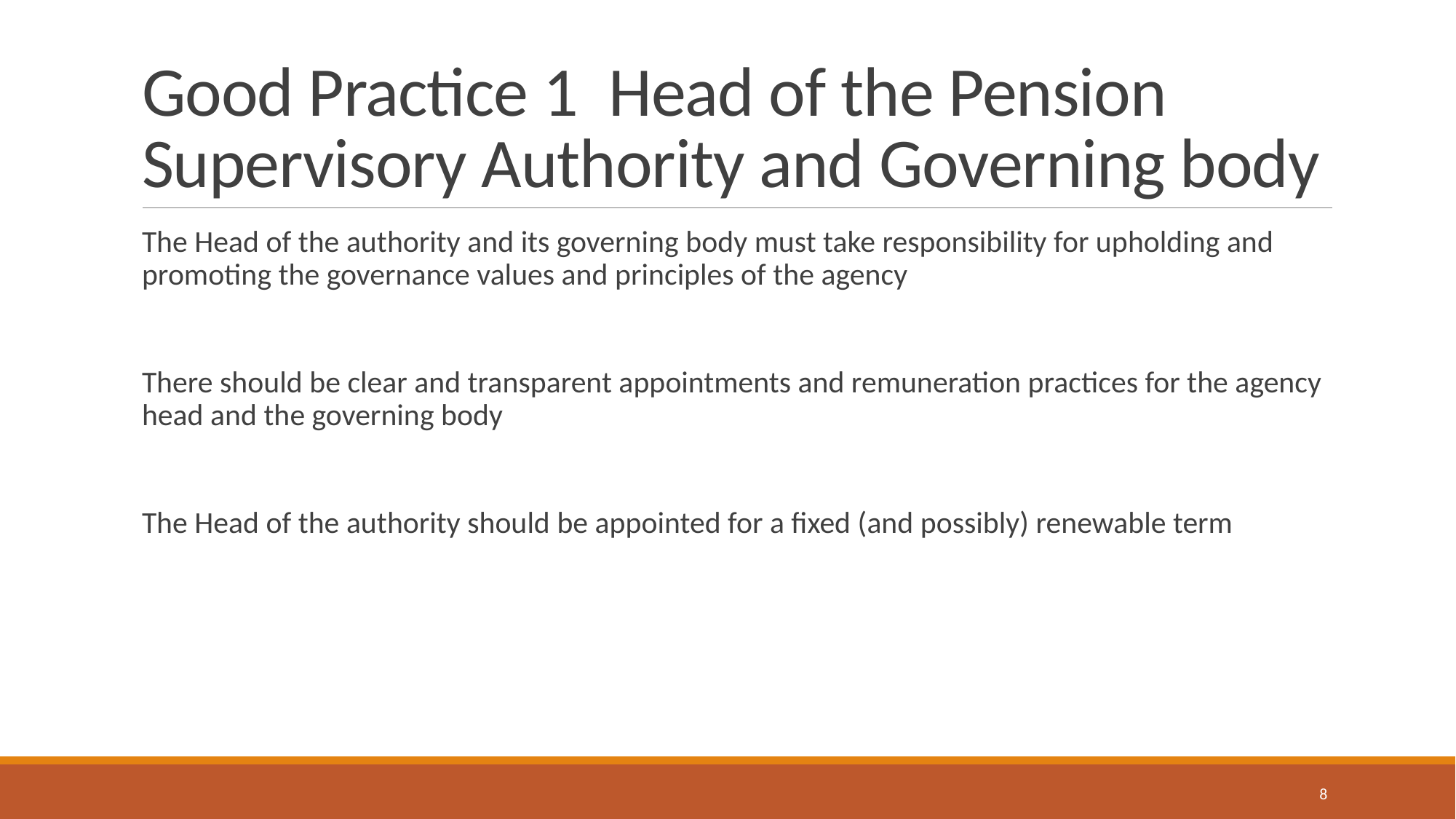

# Good Practice 1  Head of the Pension Supervisory Authority and Governing body
The Head of the authority and its governing body must take responsibility for upholding and promoting the governance values and principles of the agency

There should be clear and transparent appointments and remuneration practices for the agency head and the governing body

The Head of the authority should be appointed for a fixed (and possibly) renewable term
8